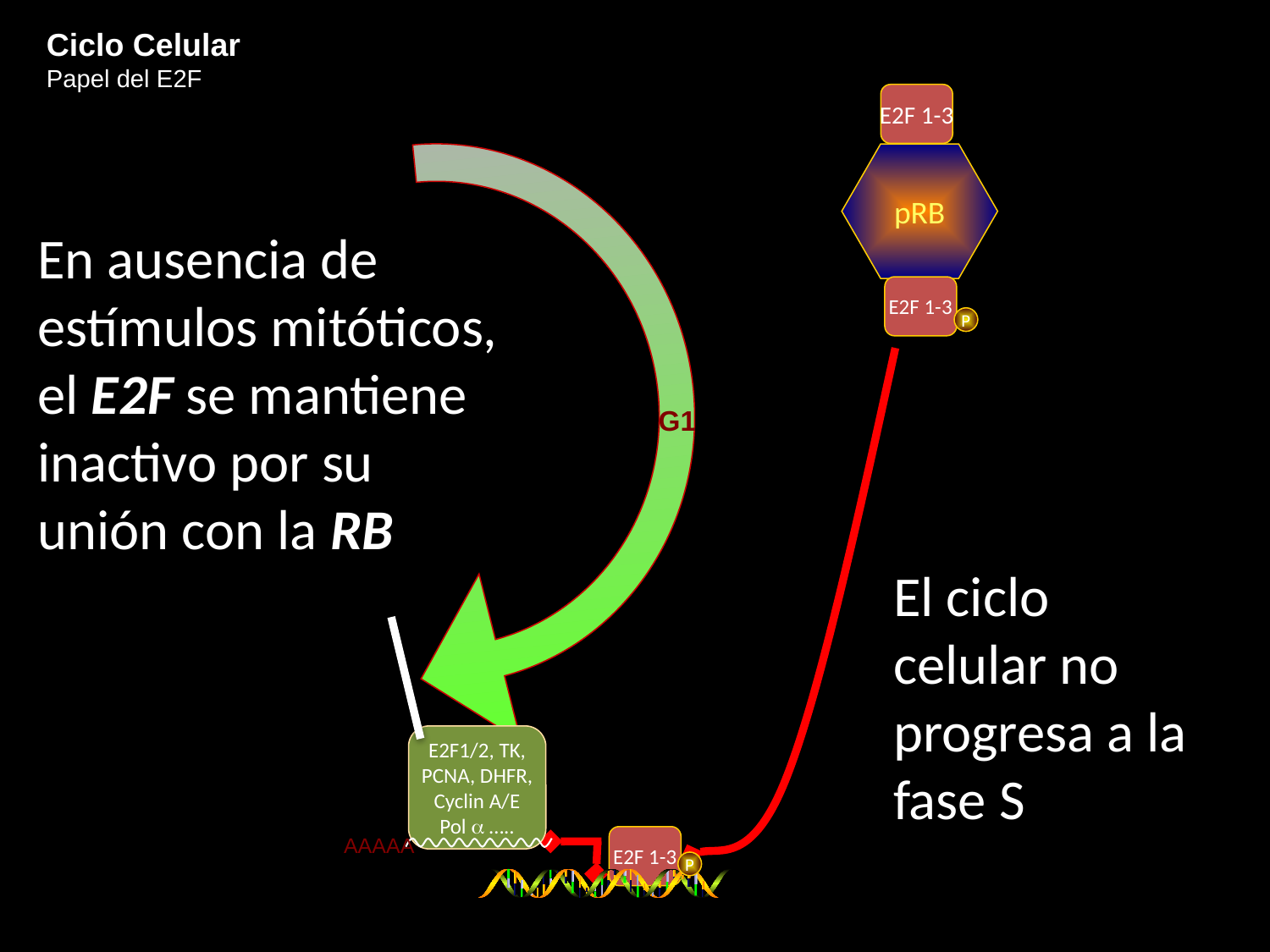

Ciclo Celular
Papel del E2F
E2F 1-3

G1
pRB
En ausencia de estímulos mitóticos, el E2F se mantiene inactivo por su unión con la RB
E2F 1-3
P

El ciclo celular no progresa a la fase S
E2F1/2, TK,
PCNA, DHFR,
Cyclin A/E
Pol α …..
AAAAA

E2F 1-3

P